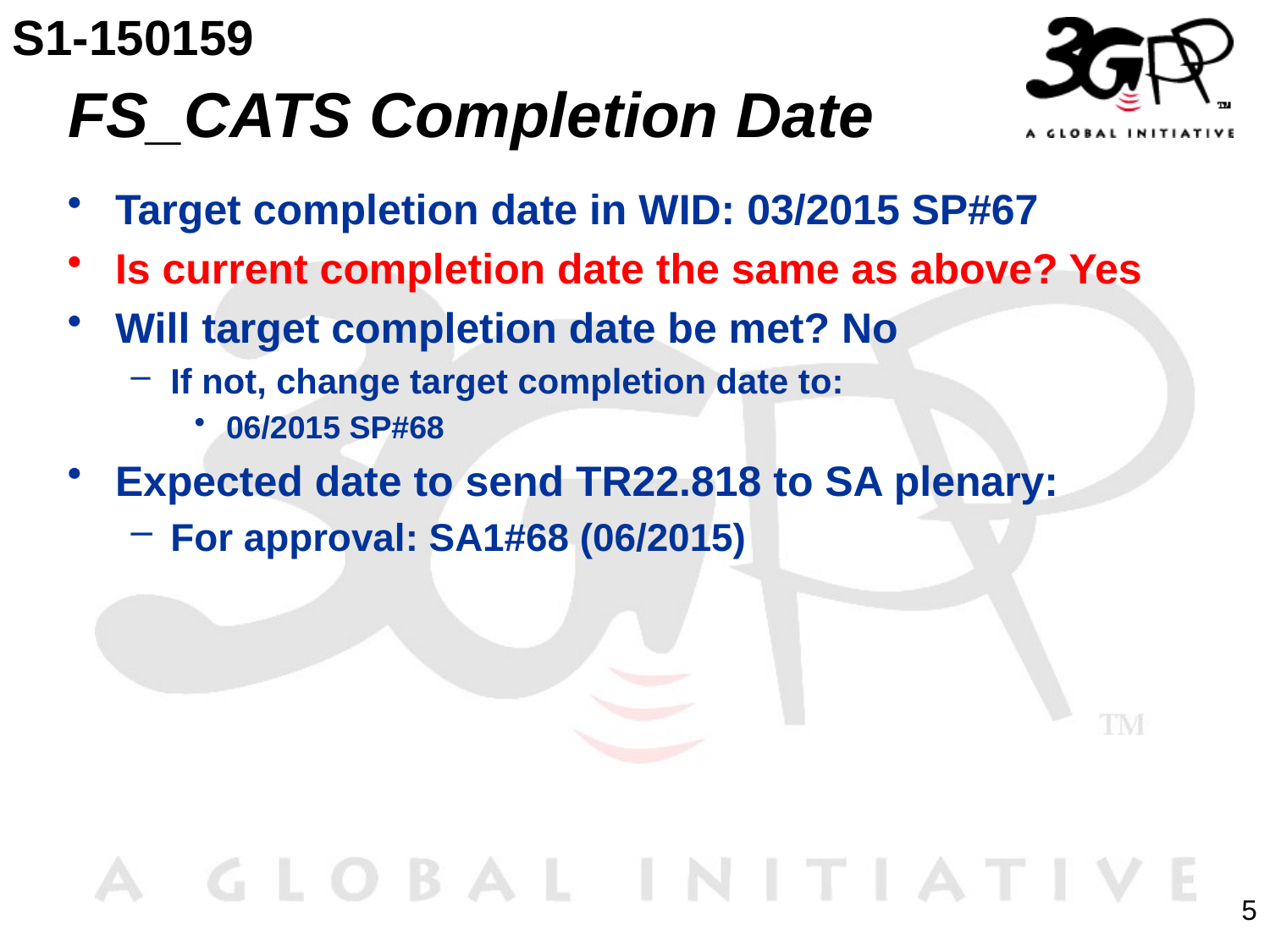

S1-150159
# FS_CATS Completion Date
Target completion date in WID: 03/2015 SP#67
Is current completion date the same as above? Yes
Will target completion date be met? No
If not, change target completion date to:
06/2015 SP#68
Expected date to send TR22.818 to SA plenary:
For approval: SA1#68 (06/2015)

5